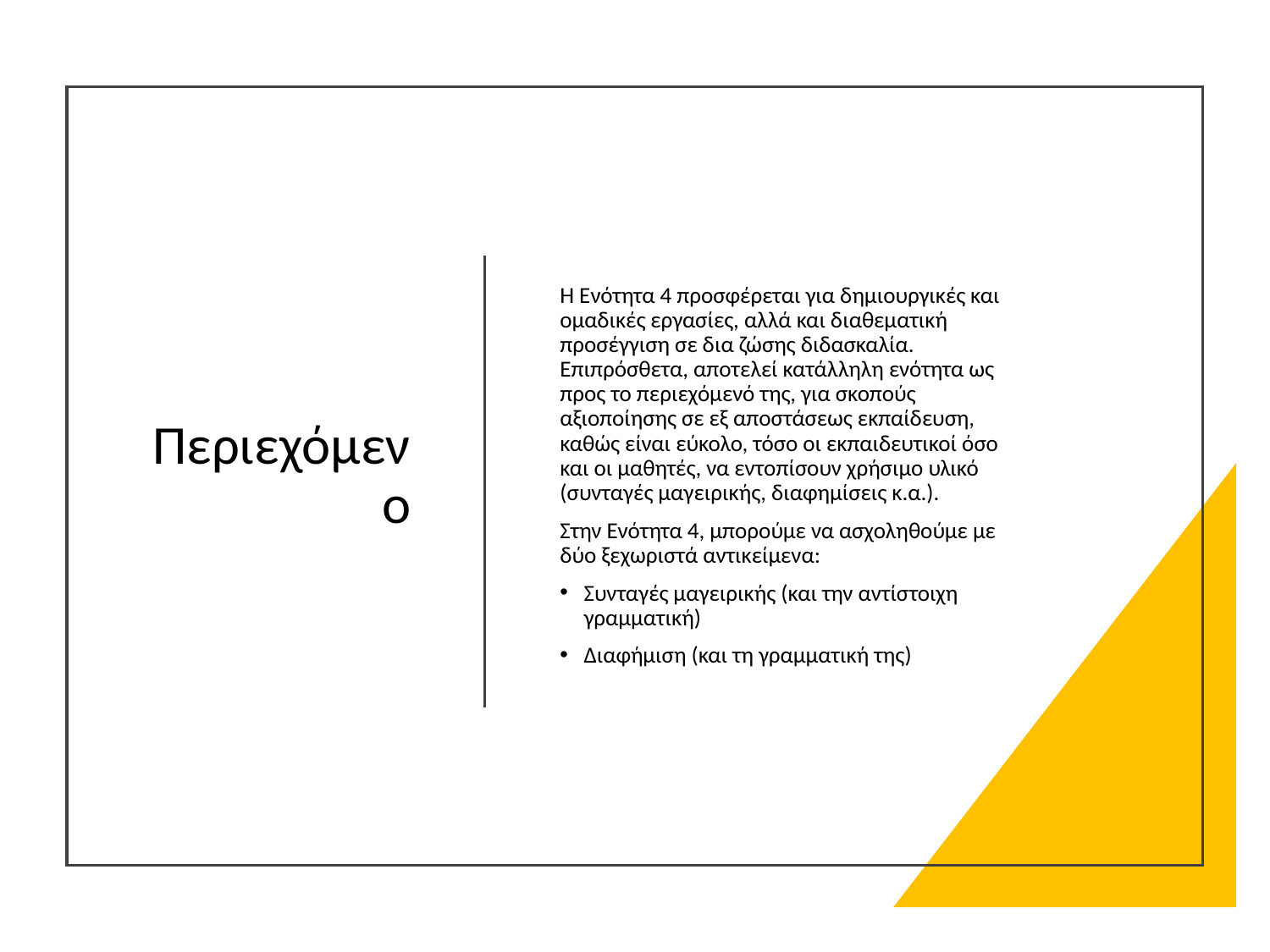

# Περιεχόμενο
Η Ενότητα 4 προσφέρεται για δημιουργικές και ομαδικές εργασίες, αλλά και διαθεματική προσέγγιση σε δια ζώσης διδασκαλία. Επιπρόσθετα, αποτελεί κατάλληλη ενότητα ως προς το περιεχόμενό της, για σκοπούς αξιοποίησης σε εξ αποστάσεως εκπαίδευση, καθώς είναι εύκολο, τόσο οι εκπαιδευτικοί όσο και οι μαθητές, να εντοπίσουν χρήσιμο υλικό (συνταγές μαγειρικής, διαφημίσεις κ.α.).
Στην Ενότητα 4, μπορούμε να ασχοληθούμε με δύο ξεχωριστά αντικείμενα:
Συνταγές μαγειρικής (και την αντίστοιχη γραμματική)
Διαφήμιση (και τη γραμματική της)